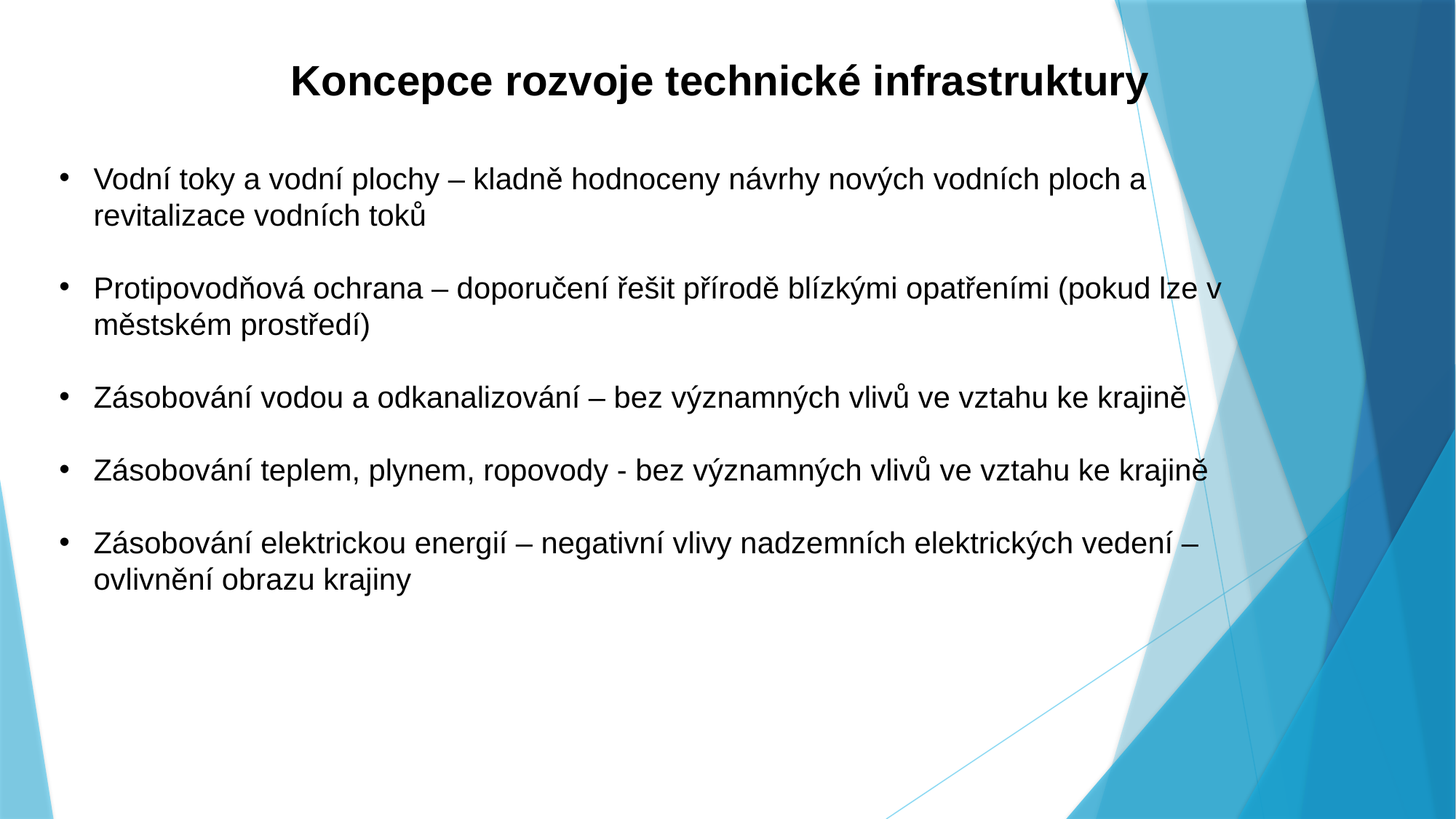

Koncepce rozvoje technické infrastruktury
Vodní toky a vodní plochy – kladně hodnoceny návrhy nových vodních ploch a revitalizace vodních toků

Protipovodňová ochrana – doporučení řešit přírodě blízkými opatřeními (pokud lze v městském prostředí)

Zásobování vodou a odkanalizování – bez významných vlivů ve vztahu ke krajině

Zásobování teplem, plynem, ropovody - bez významných vlivů ve vztahu ke krajině

Zásobování elektrickou energií – negativní vlivy nadzemních elektrických vedení – ovlivnění obrazu krajiny